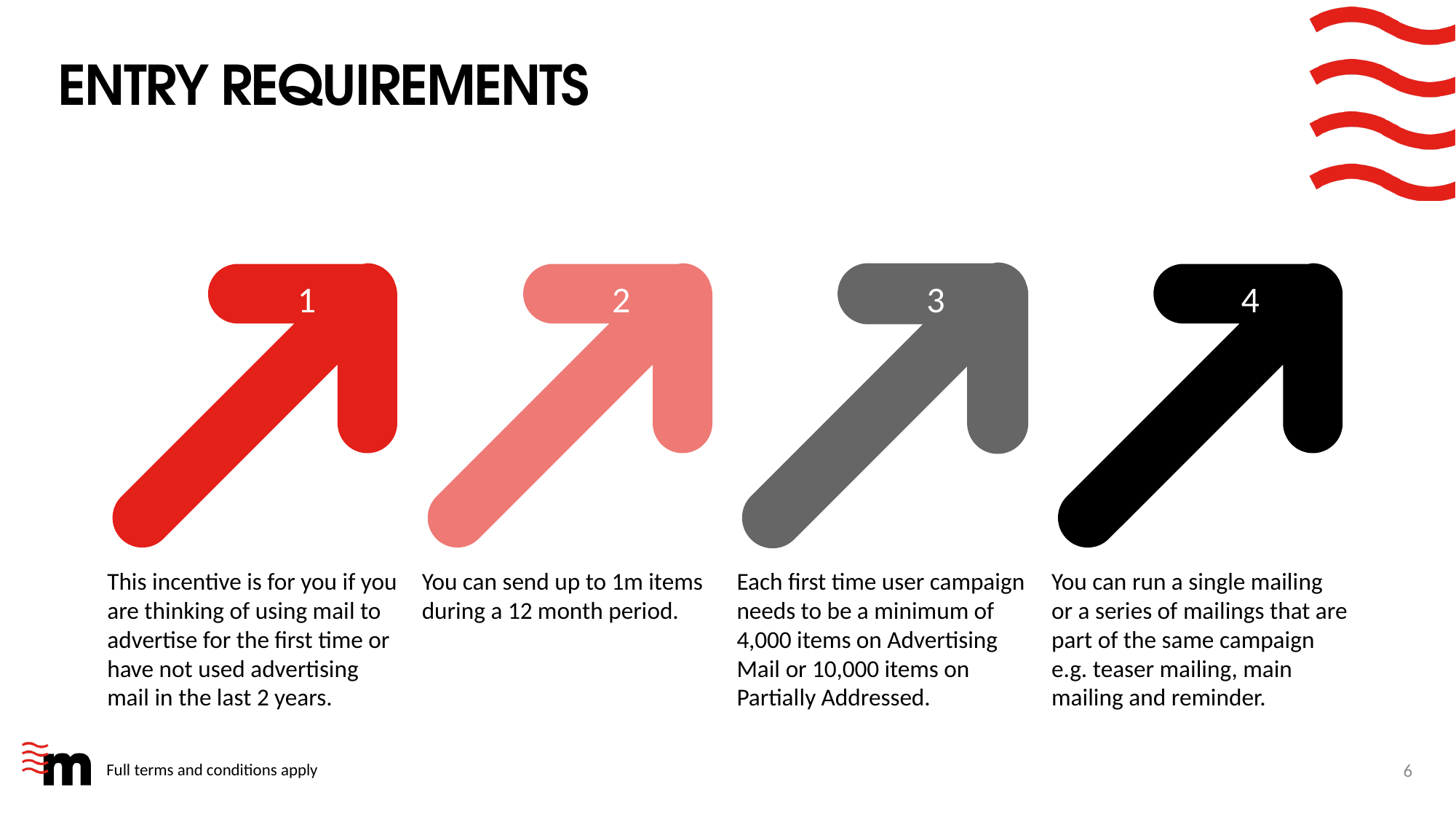

# Entry requirements

1
2
3
4
This incentive is for you if you are thinking of using mail to advertise for the first time or have not used advertising mail in the last 2 years.
You can send up to 1m items during a 12 month period.
Each first time user campaign needs to be a minimum of 4,000 items on Advertising Mail or 10,000 items on Partially Addressed.
You can run a single mailing or a series of mailings that are part of the same campaign e.g. teaser mailing, main mailing and reminder.
6
Full terms and conditions apply